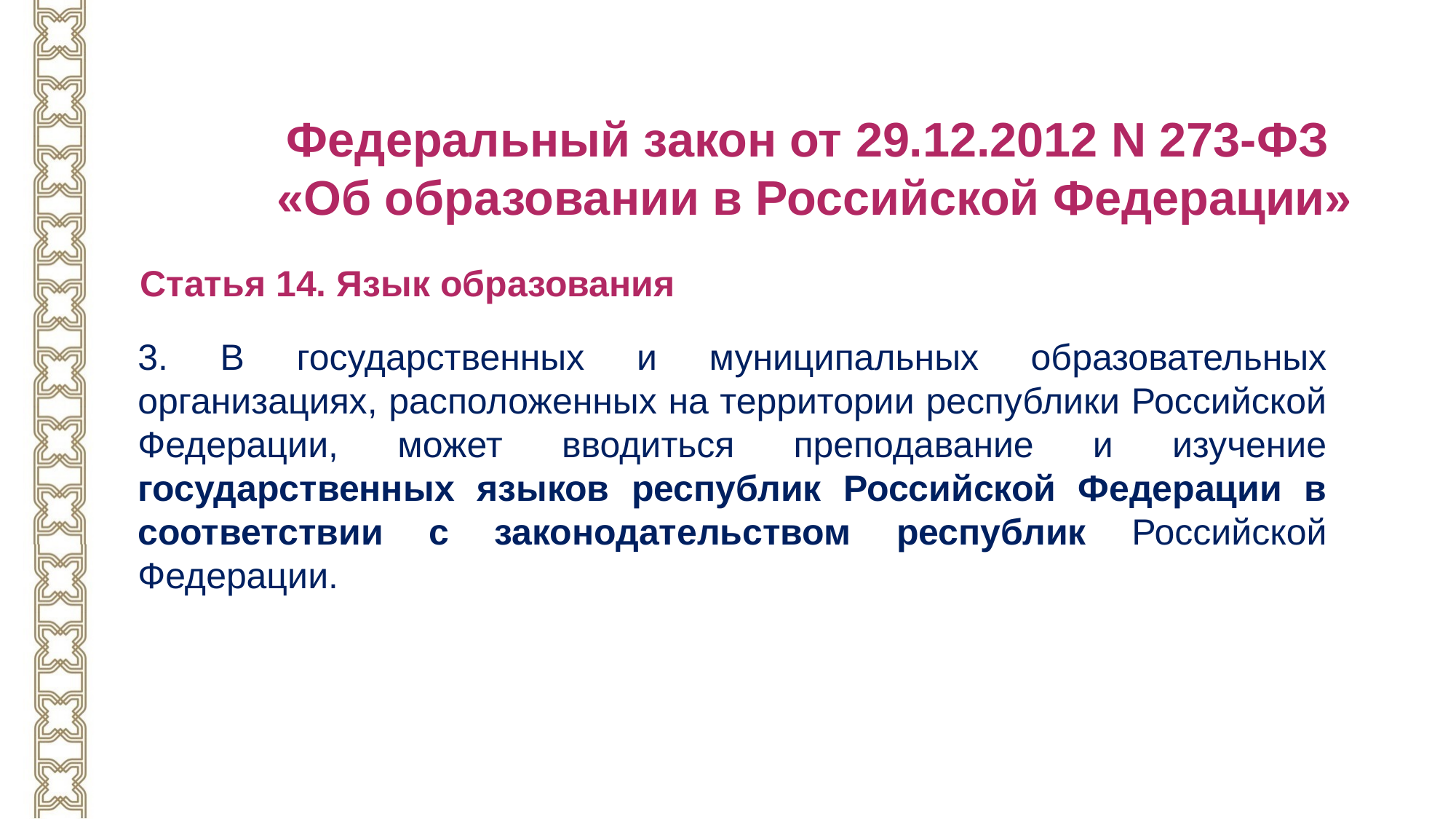

Федеральный закон от 29.12.2012 N 273-ФЗ
«Об образовании в Российской Федерации»
Статья 14. Язык образования
3. В государственных и муниципальных образовательных организациях, расположенных на территории республики Российской Федерации, может вводиться преподавание и изучение государственных языков республик Российской Федерации в соответствии с законодательством республик Российской Федерации.